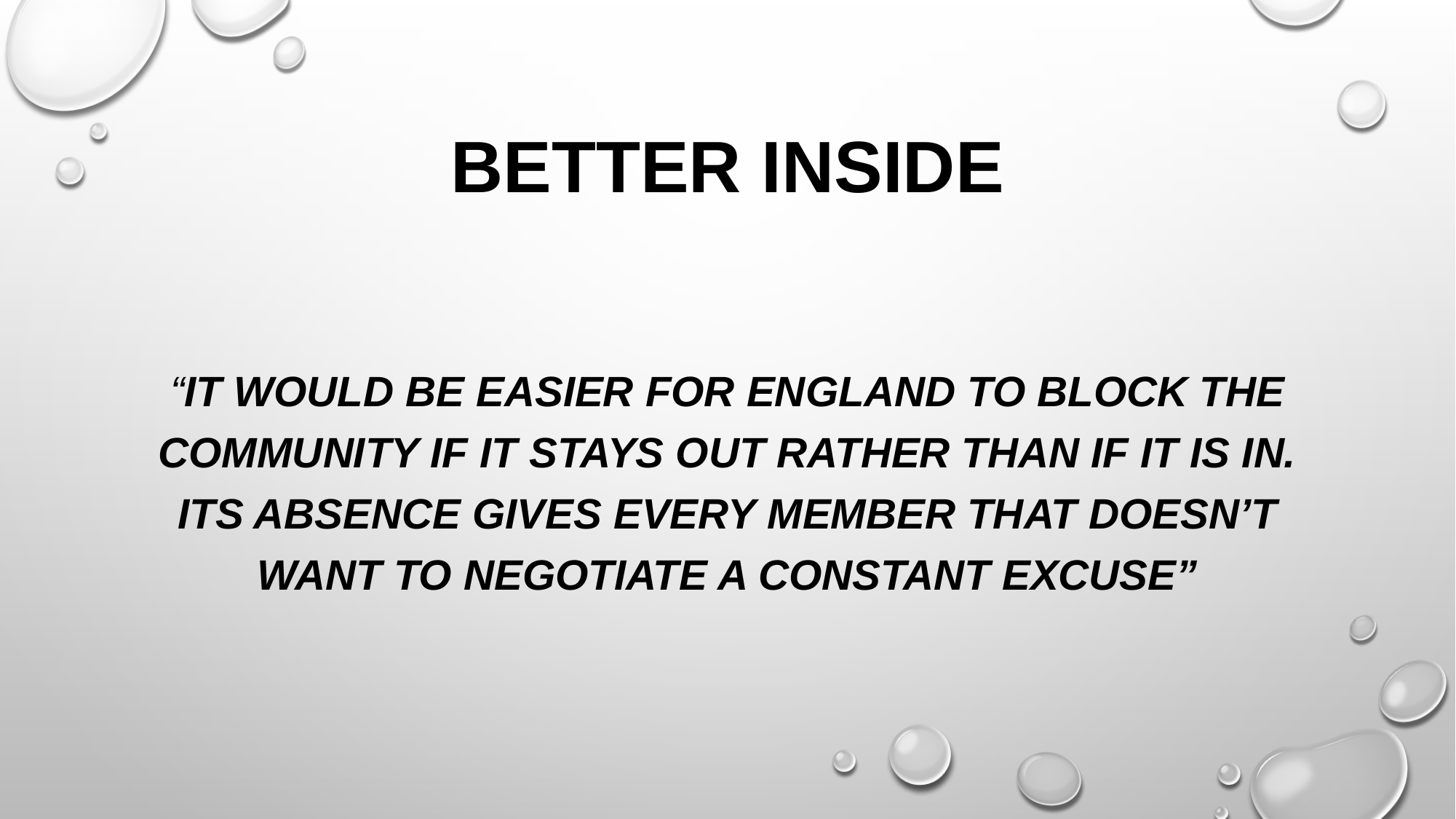

# BETTER INSIDE

“It would be easier for England to block the Community if it stays out rather than if it is in. Its absence gives every member that doesn’t want to negotiate a constant excuse”